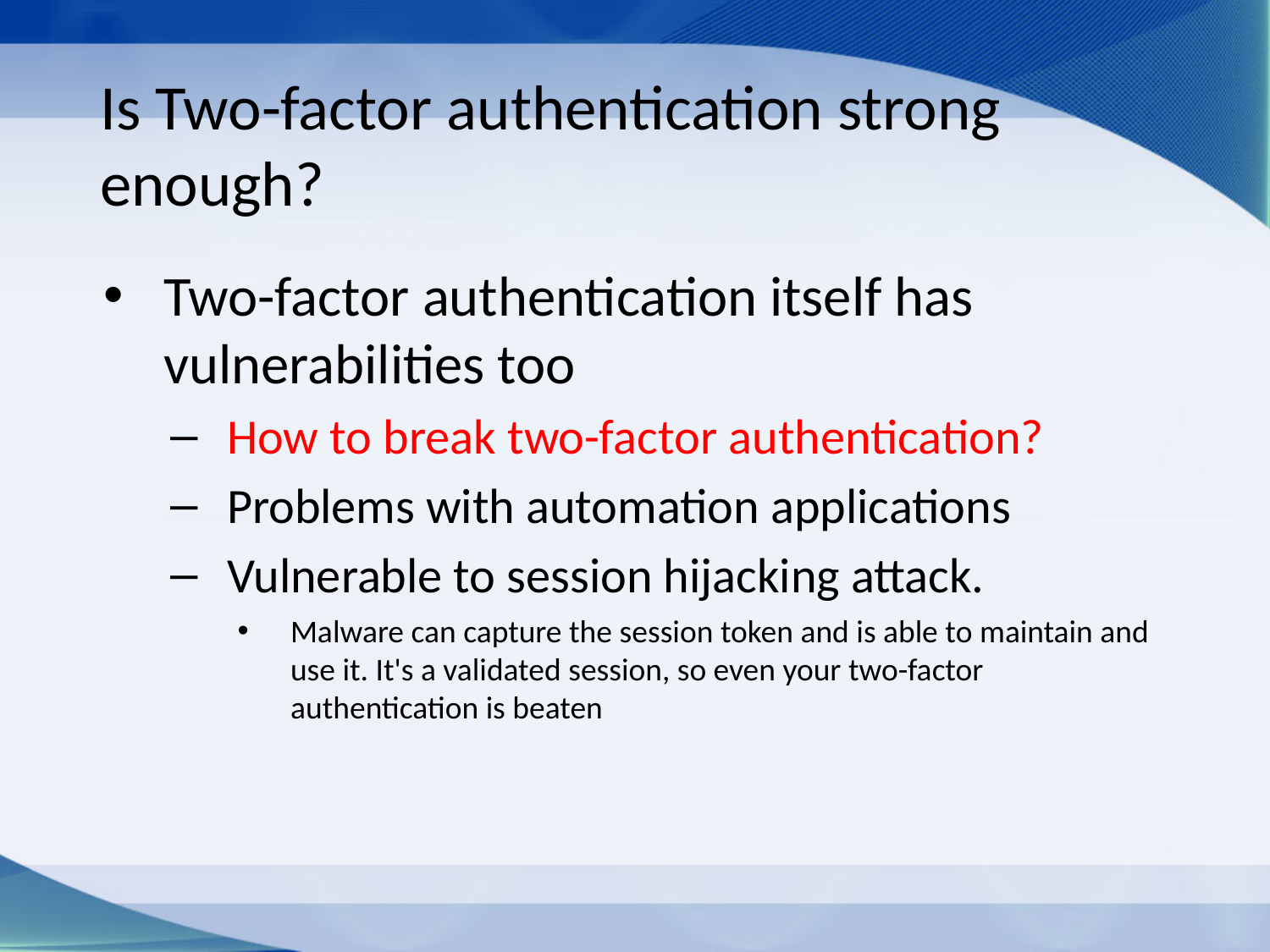

# Is Two-factor authentication strong enough?
Two-factor authentication itself has vulnerabilities too
How to break two-factor authentication?
Problems with automation applications
Vulnerable to session hijacking attack.
Malware can capture the session token and is able to maintain and use it. It's a validated session, so even your two-factor authentication is beaten